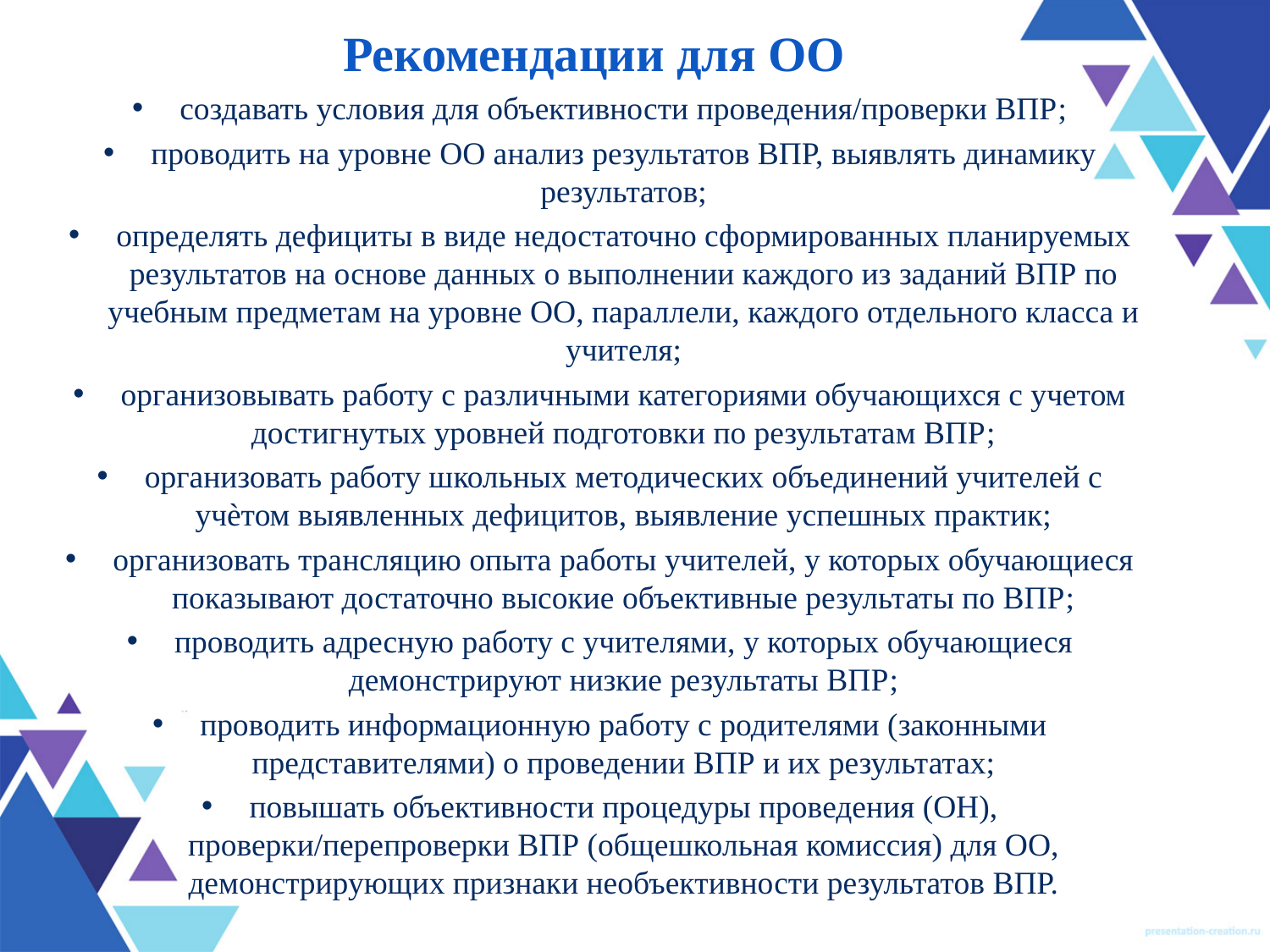

Рекомендации для ОО
создавать условия для объективности проведения/проверки ВПР;
проводить на уровне ОО анализ результатов ВПР, выявлять динамику результатов;
определять дефициты в виде недостаточно сформированных планируемых результатов на основе данных о выполнении каждого из заданий ВПР по учебным предметам на уровне ОО, параллели, каждого отдельного класса и учителя;
организовывать работу с различными категориями обучающихся с учетом достигнутых уровней подготовки по результатам ВПР;
организовать работу школьных методических объединений учителей с учѐтом выявленных дефицитов, выявление успешных практик;
организовать трансляцию опыта работы учителей, у которых обучающиеся показывают достаточно высокие объективные результаты по ВПР;
проводить адресную работу с учителями, у которых обучающиеся демонстрируют низкие результаты ВПР;
проводить информационную работу с родителями (законными представителями) о проведении ВПР и их результатах;
повышать объективности процедуры проведения (ОН), проверки/перепроверки ВПР (общешкольная комиссия) для ОО, демонстрирующих признаки необъективности результатов ВПР.